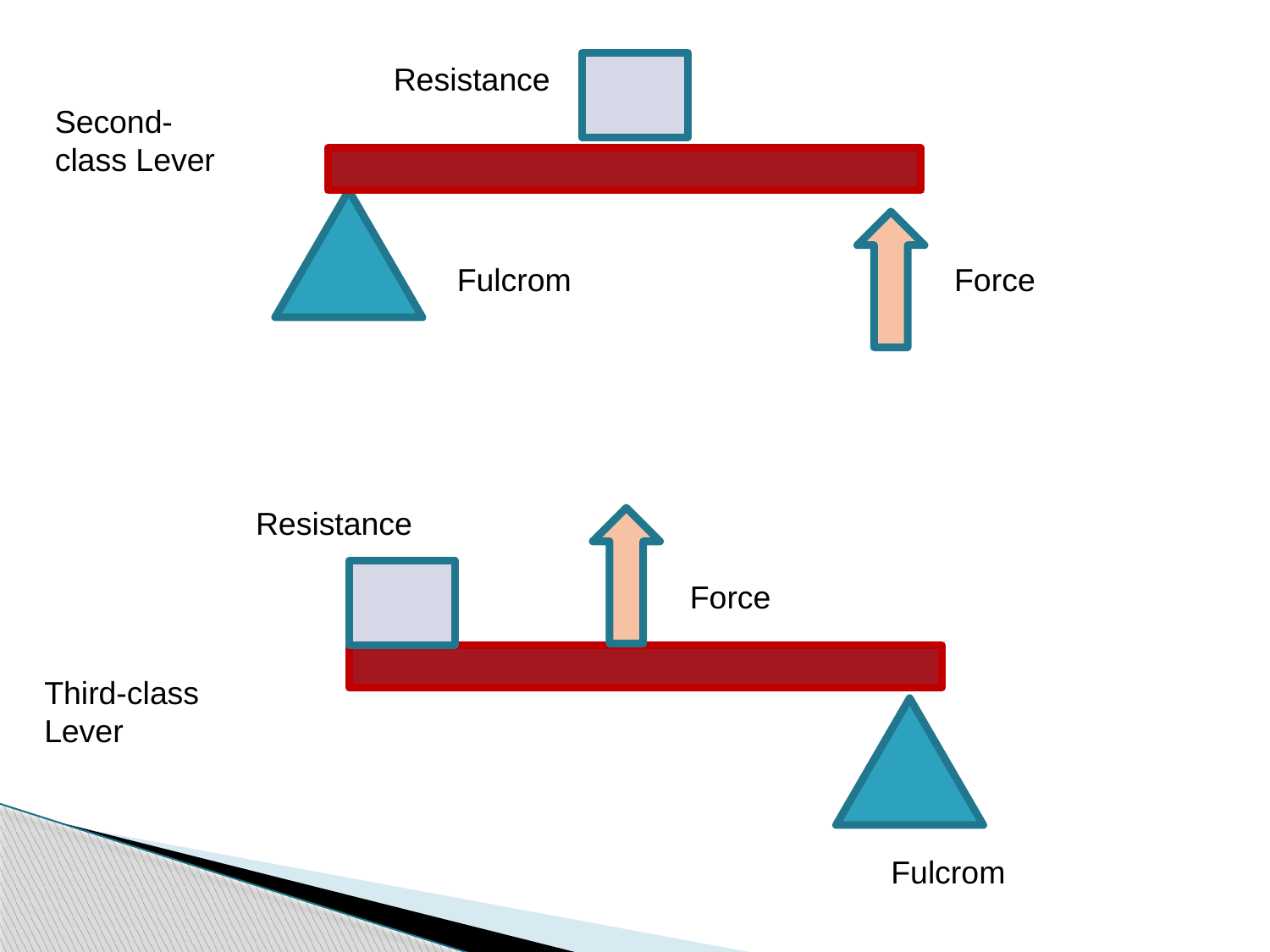

Resistance

Second-class Lever

Fulcrom
Force
Resistance

Force

Third-class Lever

Fulcrom